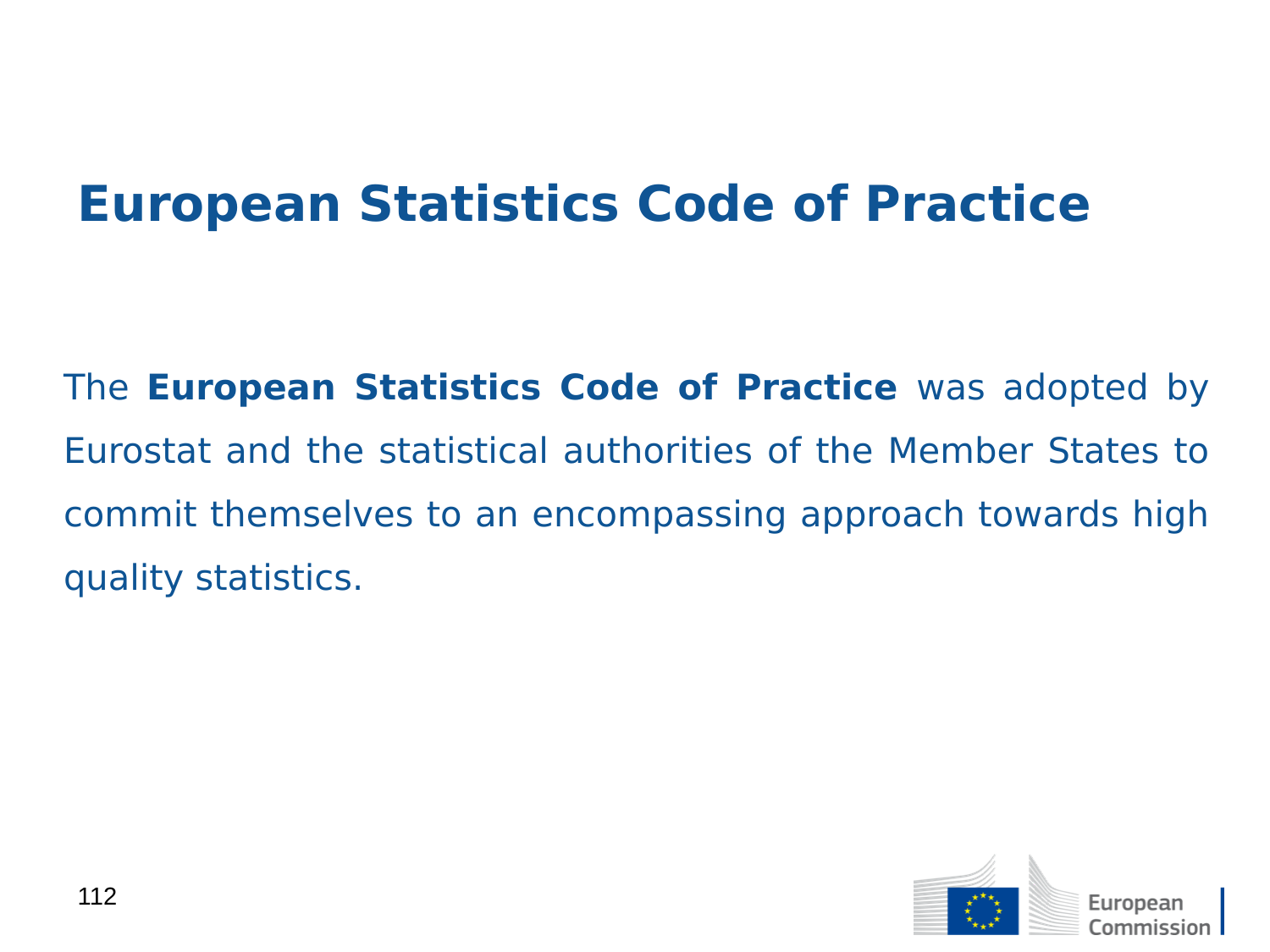

# European Statistics Code of Practice
The European Statistics Code of Practice was adopted by Eurostat and the statistical authorities of the Member States to commit themselves to an encompassing approach towards high quality statistics.

112